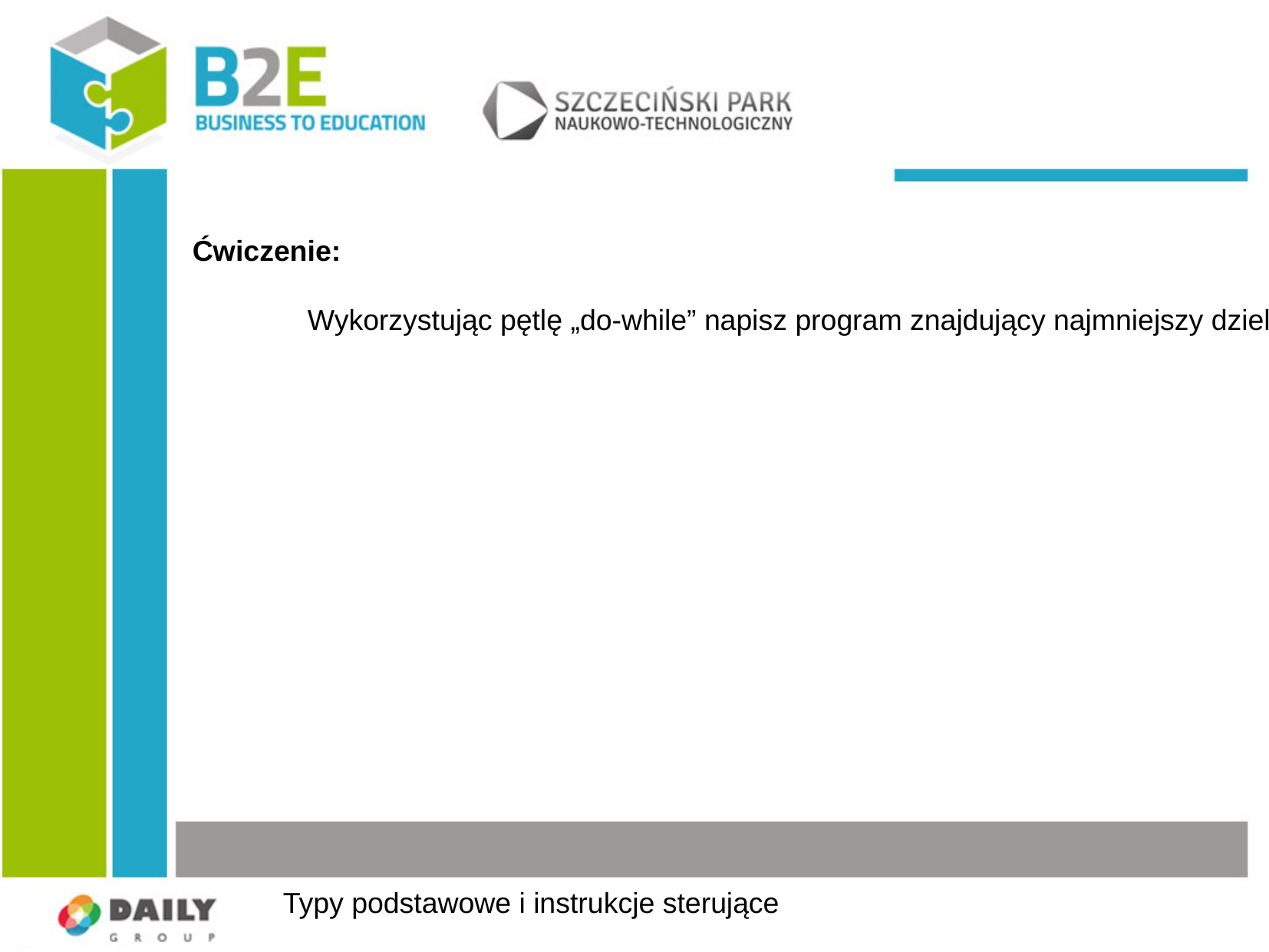

Ćwiczenie:

	Wykorzystując pętlę „do-while” napisz program znajdujący najmniejszy dzielnik liczby 2629 (dzielnik musi być większy od 1).
Typy podstawowe i instrukcje sterujące